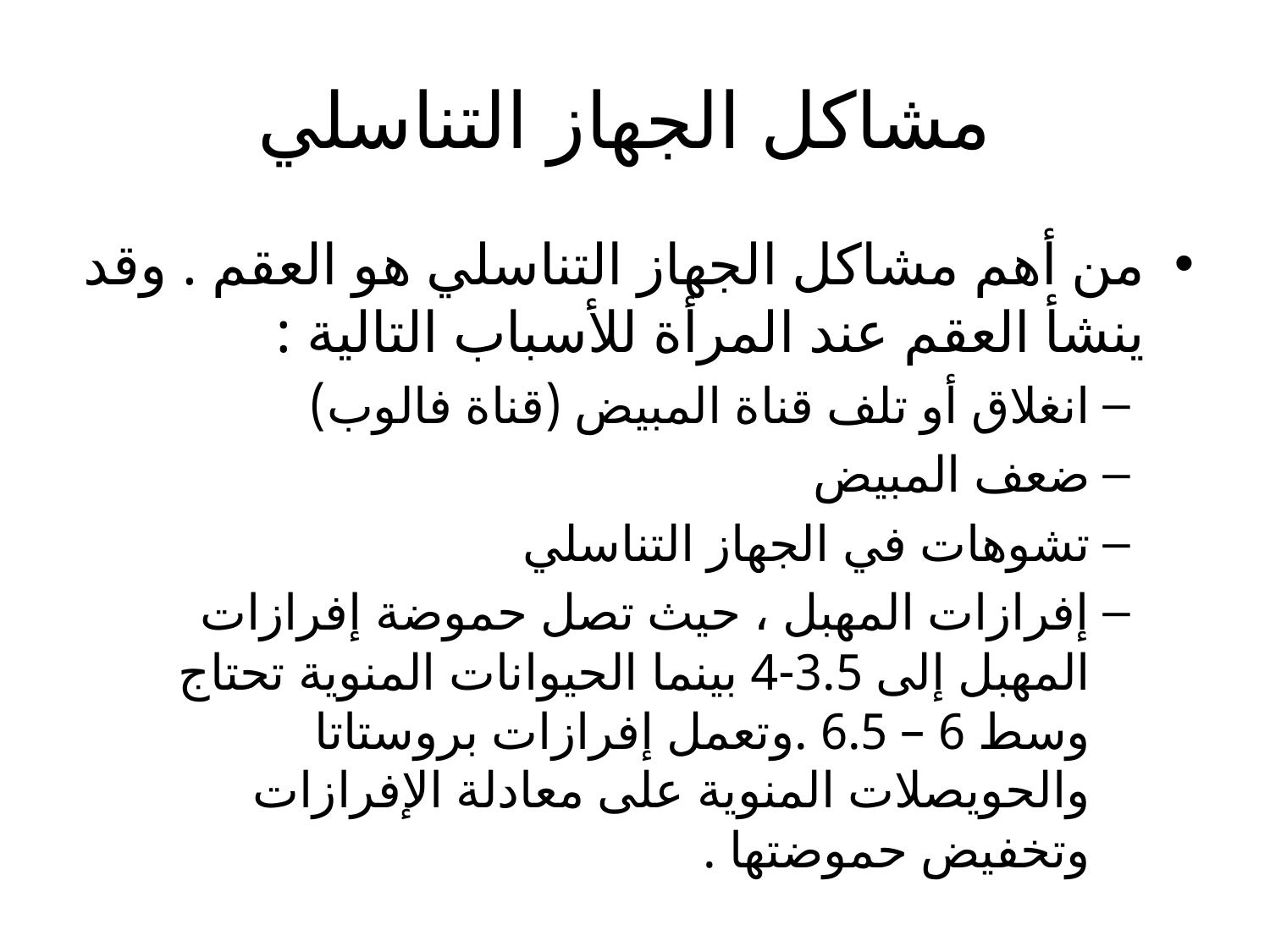

# مشاكل الجهاز التناسلي
من أهم مشاكل الجهاز التناسلي هو العقم . وقد ينشأ العقم عند المرأة للأسباب التالية :
انغلاق أو تلف قناة المبيض (قناة فالوب)
ضعف المبيض
تشوهات في الجهاز التناسلي
إفرازات المهبل ، حيث تصل حموضة إفرازات المهبل إلى 3.5-4 بينما الحيوانات المنوية تحتاج وسط 6 – 6.5 .وتعمل إفرازات بروستاتا والحويصلات المنوية على معادلة الإفرازات وتخفيض حموضتها .